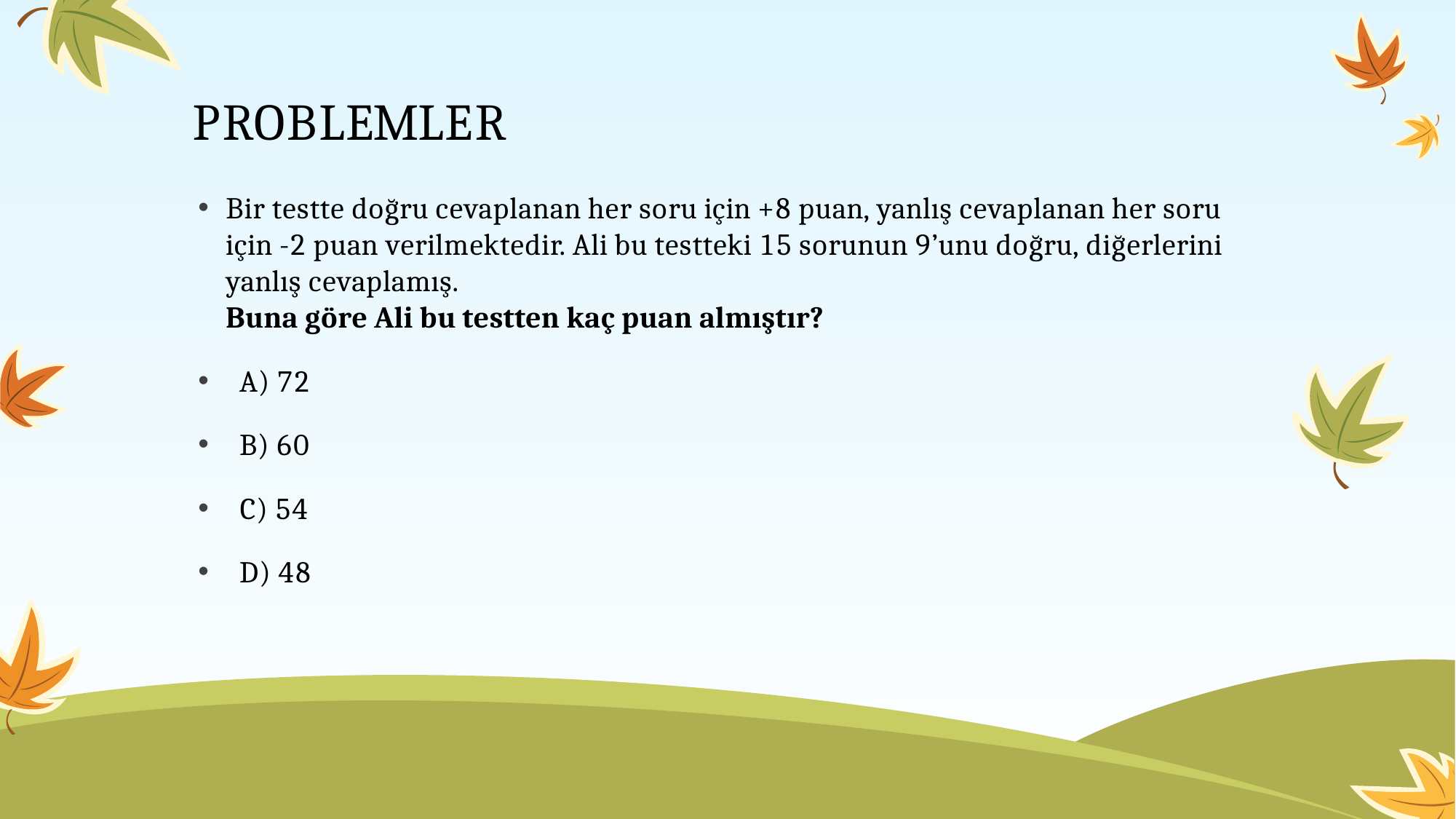

# PROBLEMLER
Bir testte doğru cevaplanan her soru için +8 puan, yanlış cevaplanan her soru için -2 puan verilmektedir. Ali bu testteki 15 sorunun 9’unu doğru, di­ğerlerini yanlış cevaplamış.
Buna göre Ali bu testten kaç puan al­mıştır?
  A) 72
  B) 60
  C) 54
  D) 48